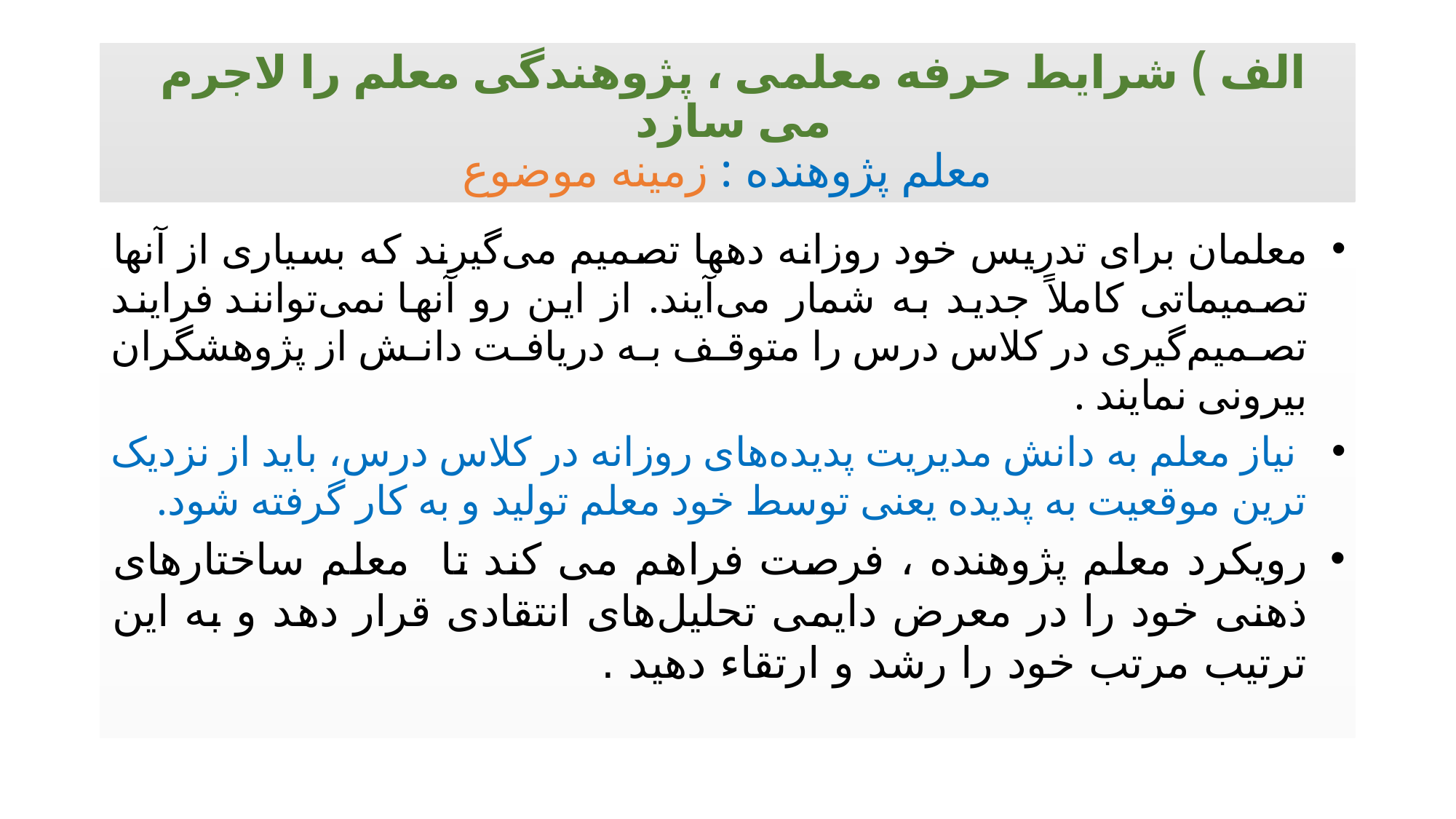

# الف ) شرایط حرفه معلمی ، پژوهندگی معلم را لاجرم می سازد معلم پژوهنده : زمینه موضوع
معلمان برای تدريس خود روزانه دهها تصميم می‌گيرند که بسياری از آنها تصميماتی کاملاً جديد به شمار می‌آيند. از اين رو آنها نمی‌توانند فرايند تصميم‌گيری در کلاس درس را متوقف به دريافت دانش از پژوهشگران بيرونی نمايند .
 نياز معلم به دانش مديريت پديده‌های روزانه در کلاس درس، بايد از نزديک ترين موقعيت به پديده يعنی توسط خود معلم توليد و به کار گرفته شود.
رویکرد معلم پژوهنده ، فرصت فراهم می کند تا  معلم ساختارهای ذهنی خود را در معرض دايمی تحليل‌های انتقادی قرار دهد و به اين ترتيب مرتب خود را رشد و ارتقاء دهید .